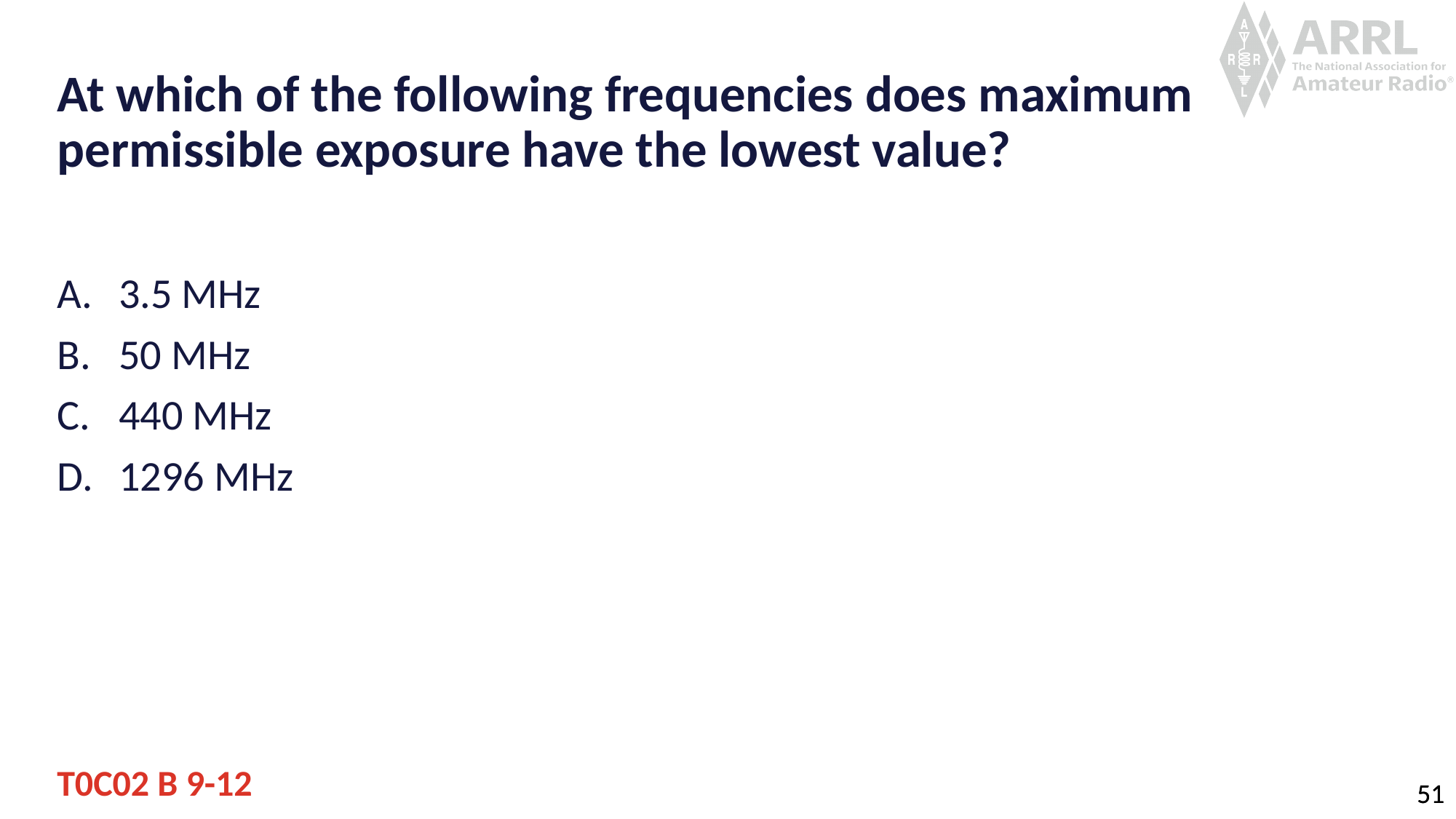

# At which of the following frequencies does maximum permissible exposure have the lowest value?
3.5 MHz
50 MHz
440 MHz
1296 MHz
T0C02 B 9-12